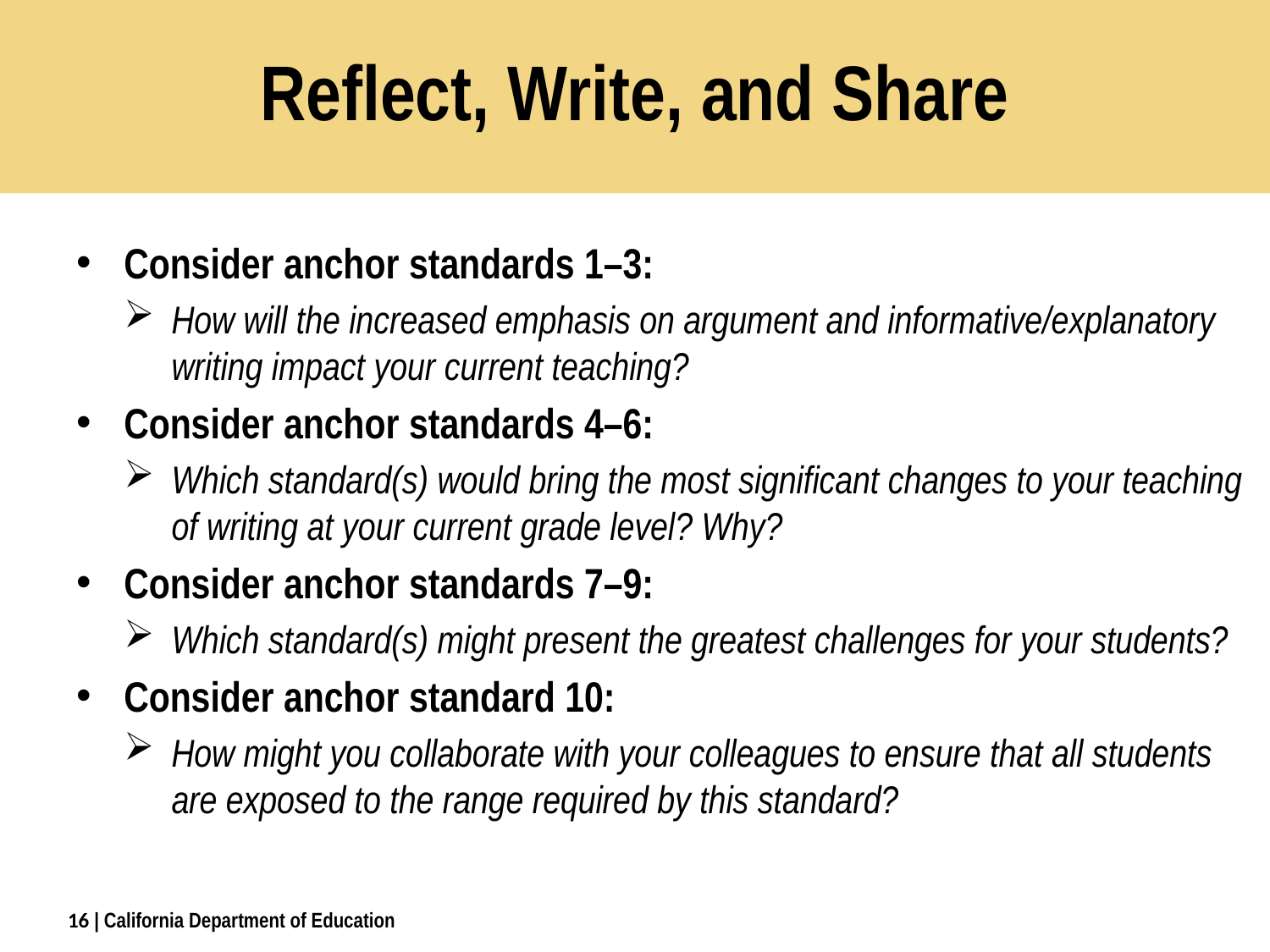

# Reflect, Write, and Share
Consider anchor standards 1–3:
How will the increased emphasis on argument and informative/explanatory writing impact your current teaching?
Consider anchor standards 4–6:
Which standard(s) would bring the most significant changes to your teaching of writing at your current grade level? Why?
Consider anchor standards 7–9:
Which standard(s) might present the greatest challenges for your students?
Consider anchor standard 10:
How might you collaborate with your colleagues to ensure that all students are exposed to the range required by this standard?
16
| California Department of Education